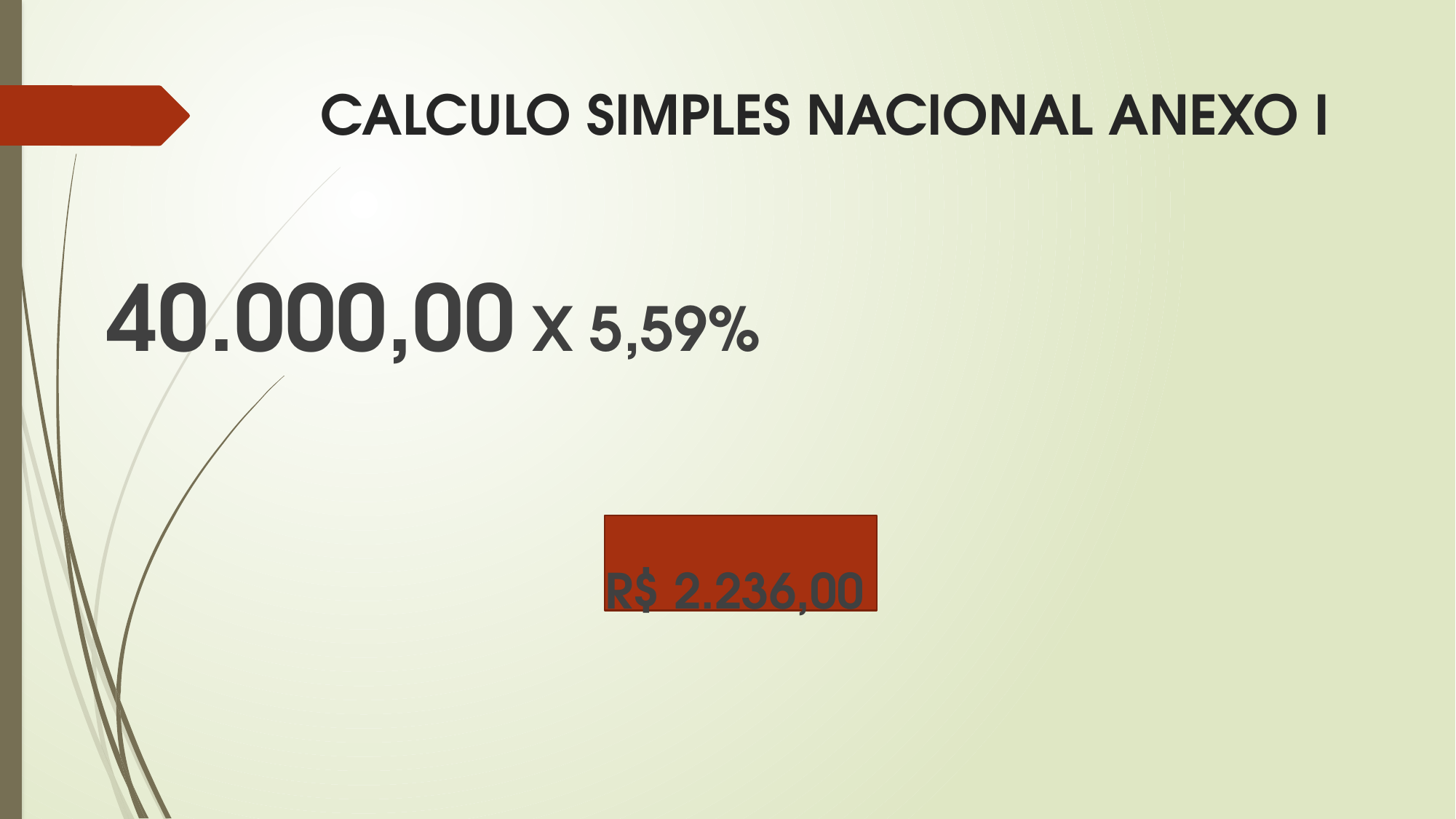

# CALCULO SIMPLES NACIONAL ANEXO I
40.000,00 X 5,59%

R$ 2.236,00